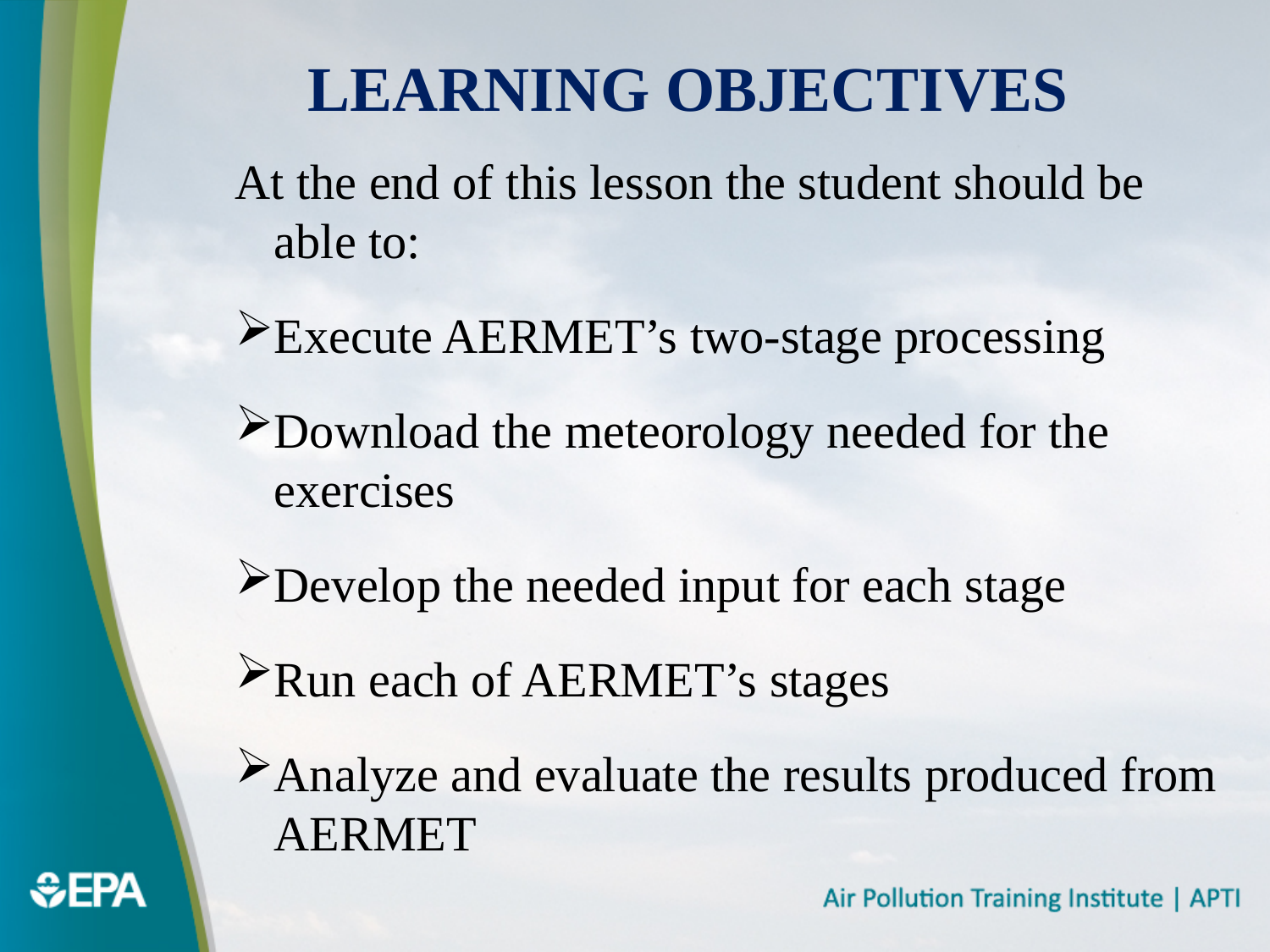

# Learning Objectives
At the end of this lesson the student should be able to:
Execute AERMET’s two-stage processing
Download the meteorology needed for the exercises
Develop the needed input for each stage
Run each of AERMET’s stages
Analyze and evaluate the results produced from AERMET